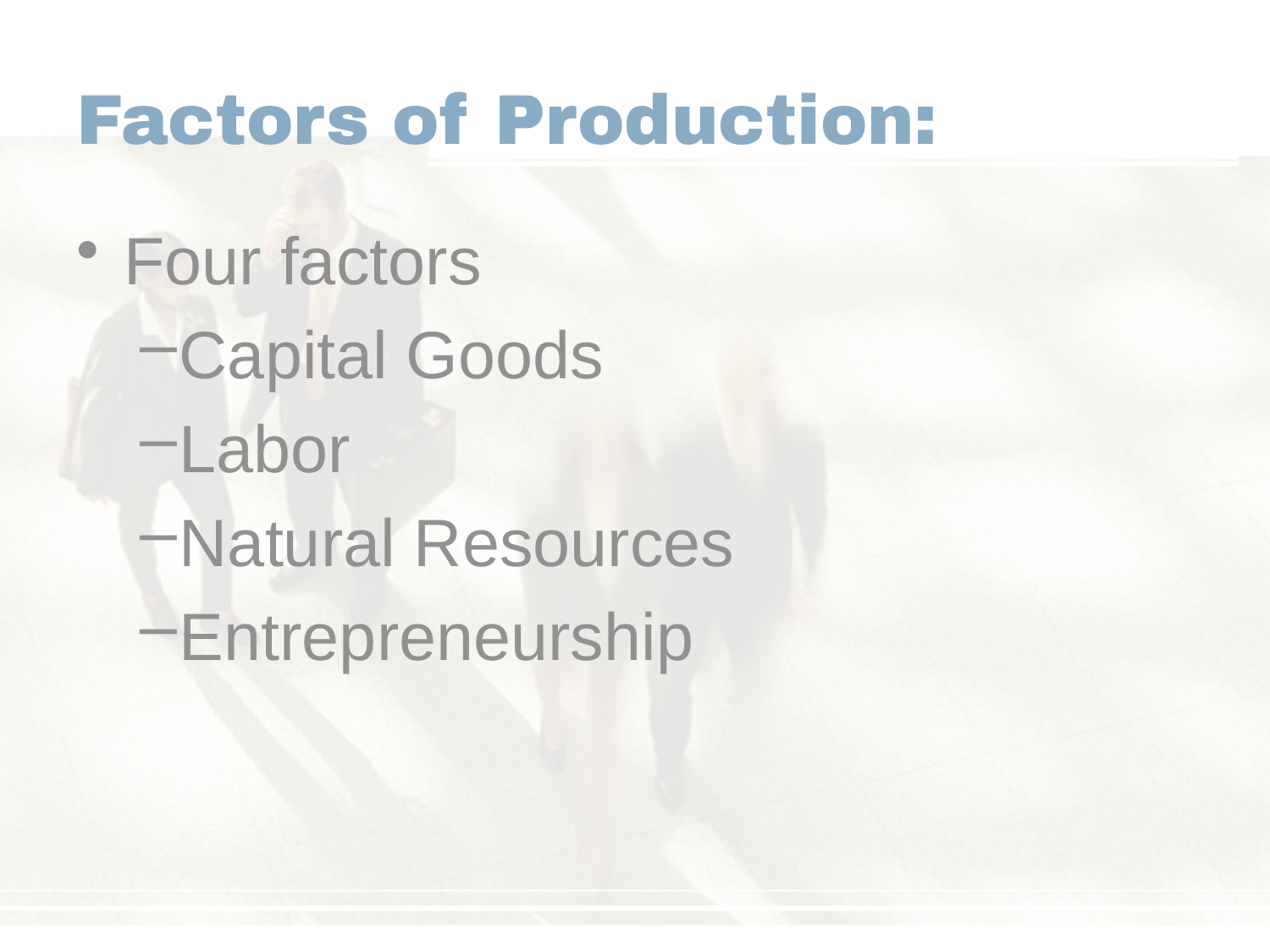

# Factors of Production:
Four factors
Capital Goods
Labor
Natural Resources
Entrepreneurship